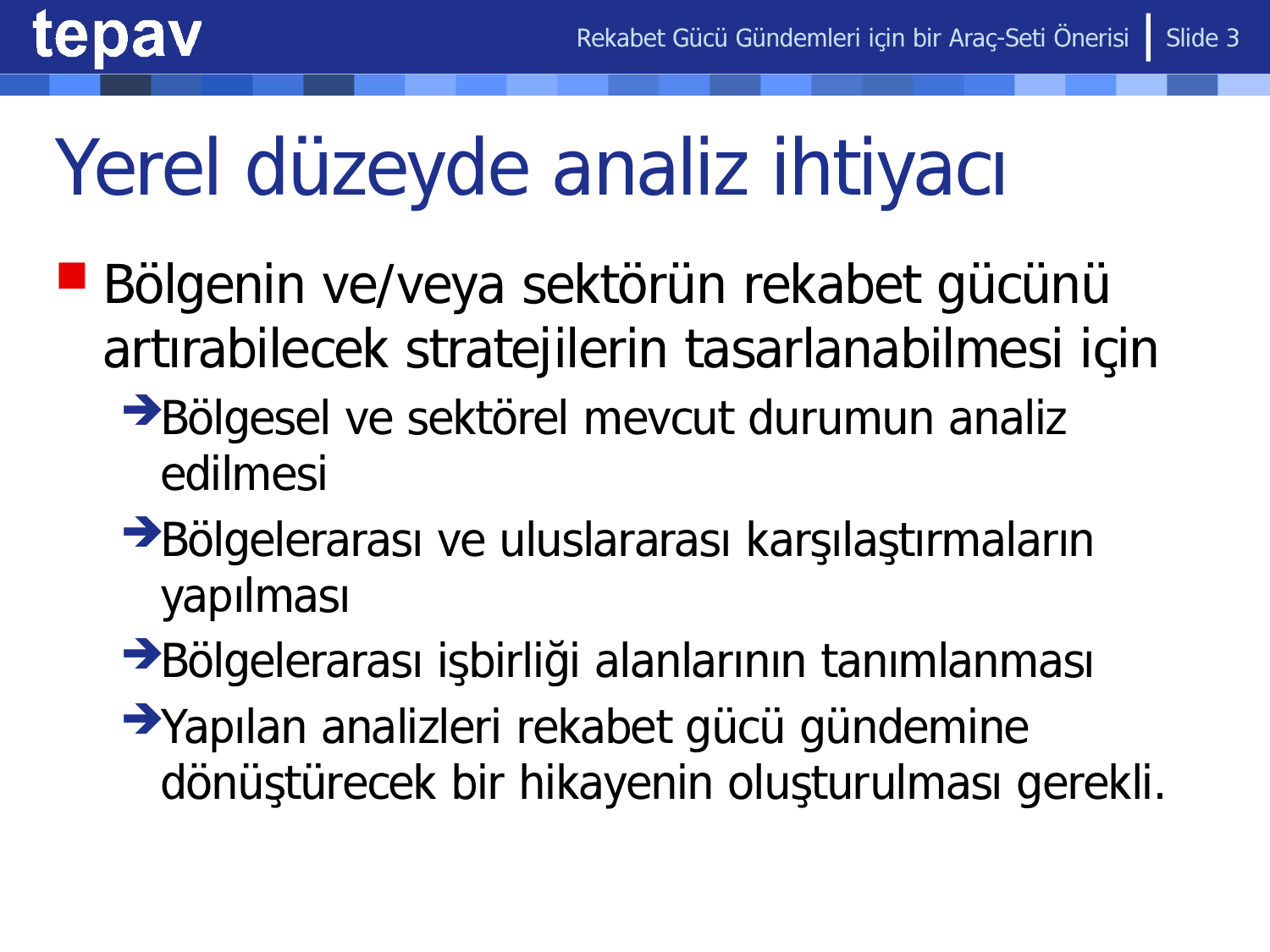

Rekabet Gücü Gündemleri için bir Araç-Seti Önerisi
Slide 3
# Yerel düzeyde analiz ihtiyacı
Bölgenin ve/veya sektörün rekabet gücünü artırabilecek stratejilerin tasarlanabilmesi için
Bölgesel ve sektörel mevcut durumun analiz edilmesi
Bölgelerarası ve uluslararası karşılaştırmaların yapılması
Bölgelerarası işbirliği alanlarının tanımlanması
Yapılan analizleri rekabet gücü gündemine dönüştürecek bir hikayenin oluşturulması gerekli.